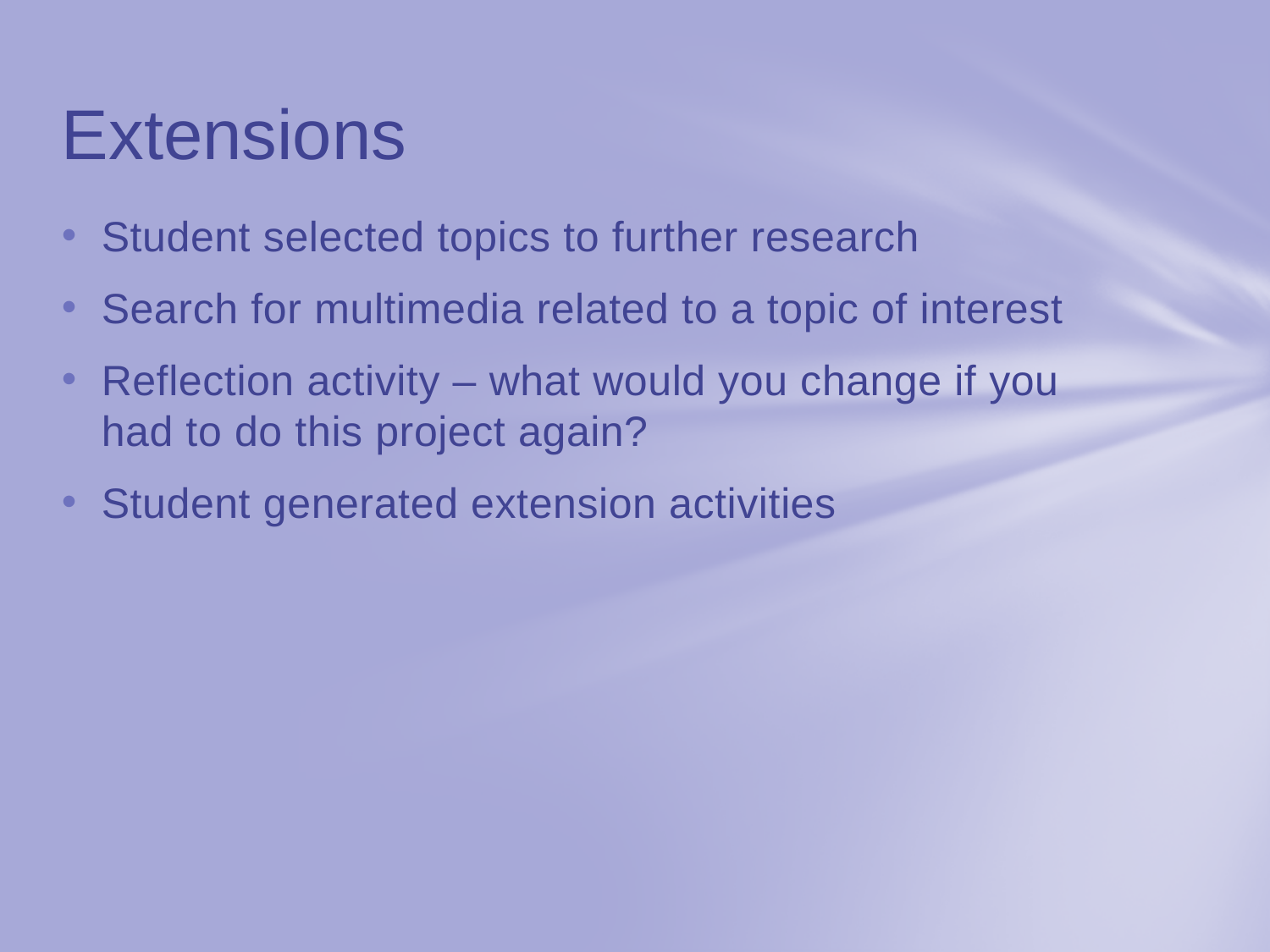

# Extensions
Student selected topics to further research
Search for multimedia related to a topic of interest
Reflection activity – what would you change if you had to do this project again?
Student generated extension activities